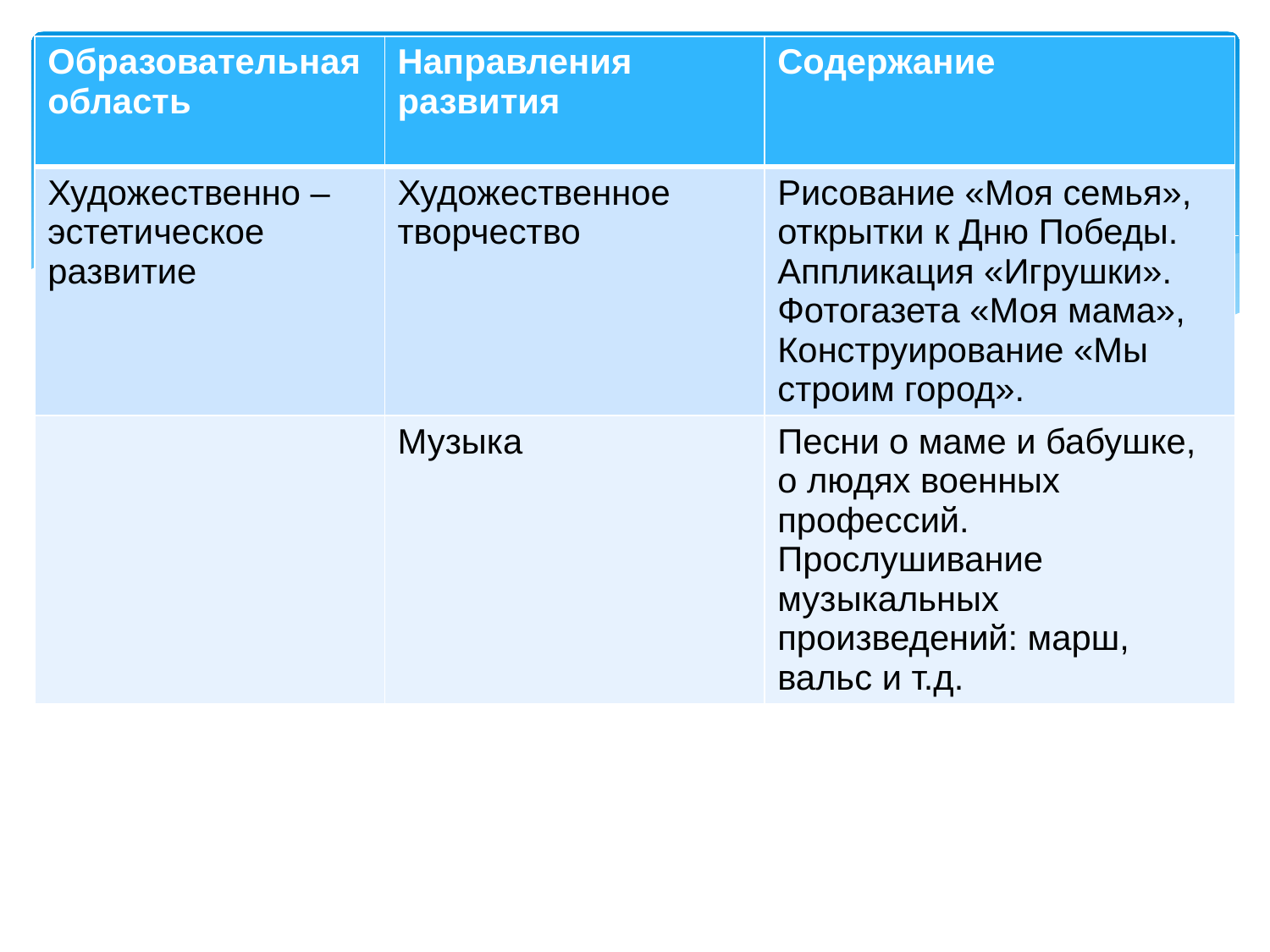

| Образовательная область | Направления развития | Содержание |
| --- | --- | --- |
| Художественно – эстетическое развитие | Художественное творчество | Рисование «Моя семья», открытки к Дню Победы. Аппликация «Игрушки». Фотогазета «Моя мама», Конструирование «Мы строим город». |
|  | Музыка | Песни о маме и бабушке, о людях военных профессий. Прослушивание музыкальных произведений: марш, вальс и т.д. |